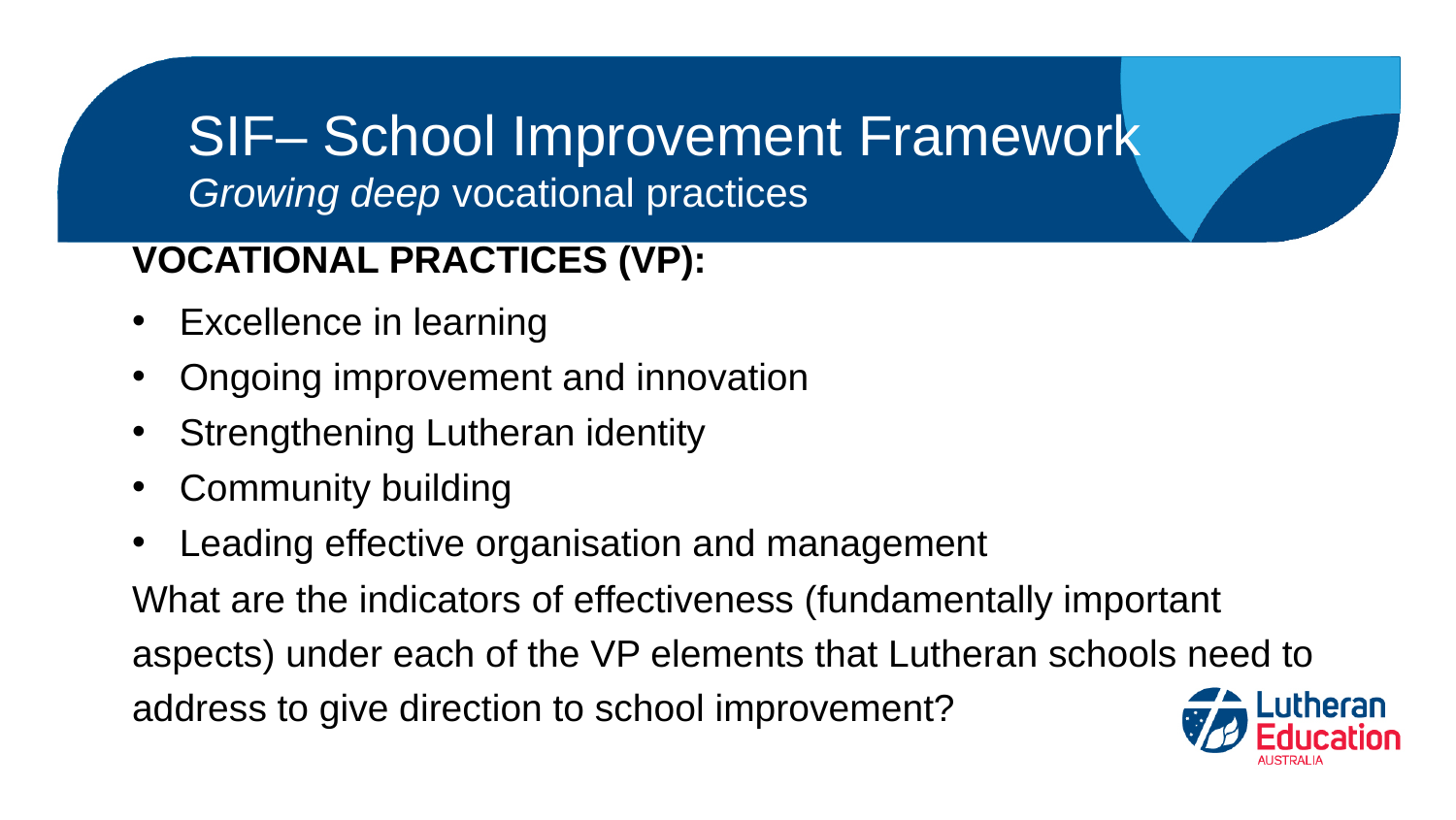

# SIF– School Improvement Framework
Growing deep vocational practices
VOCATIONAL PRACTICES (VP):
Excellence in learning
Ongoing improvement and innovation
Strengthening Lutheran identity
Community building
Leading effective organisation and management
What are the indicators of effectiveness (fundamentally important aspects) under each of the VP elements that Lutheran schools need to address to give direction to school improvement?